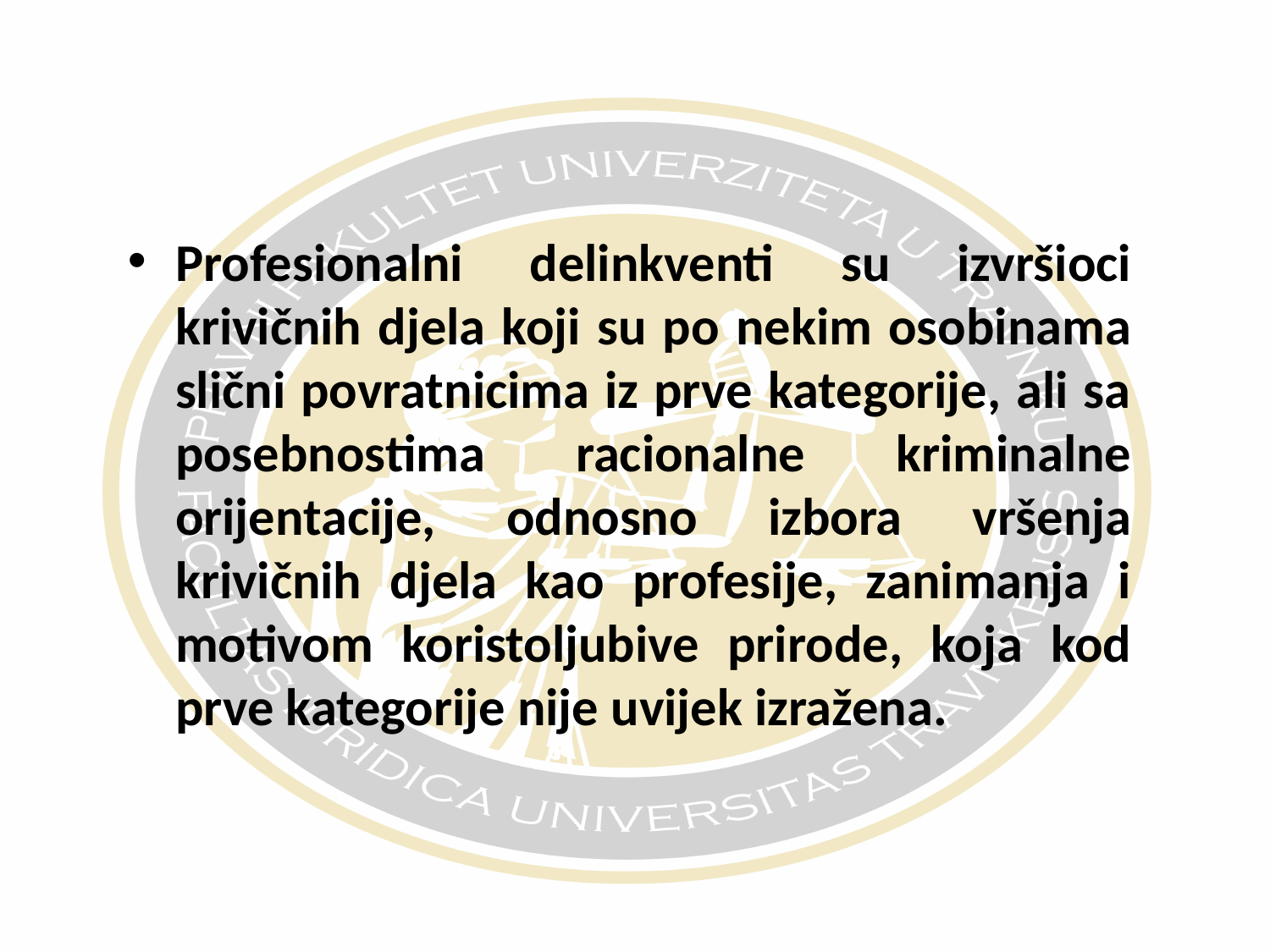

#
Profesionalni delinkventi su izvršioci krivičnih djela koji su po nekim osobinama slični povratnicima iz prve kategorije, ali sa posebnostima racionalne kriminalne orijentacije, odnosno izbora vršenja krivičnih djela kao profesije, zanimanja i motivom koristoljubive prirode, koja kod prve kategorije nije uvijek izražena.